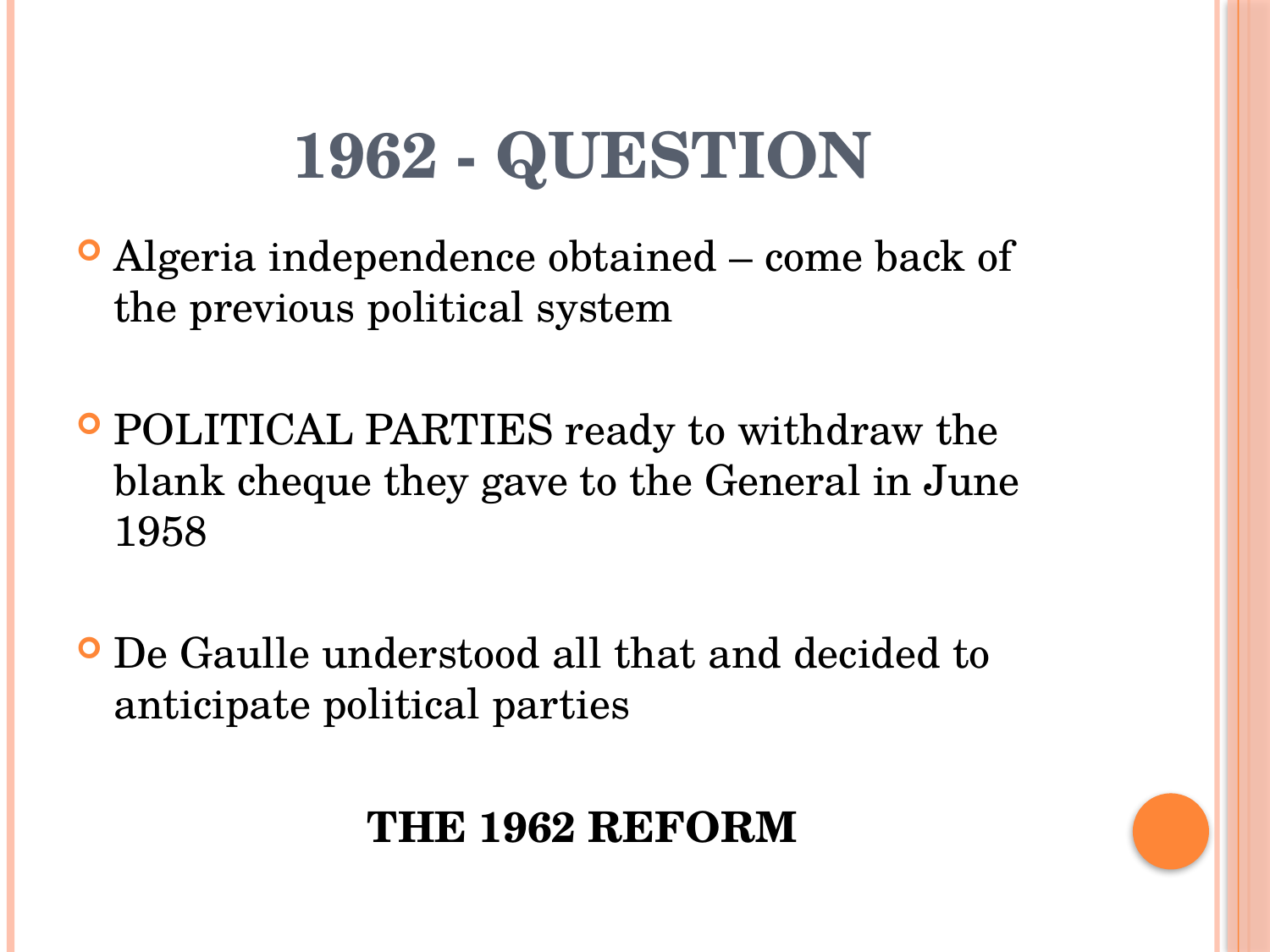

# 1962 - QUESTION
Algeria independence obtained – come back of the previous political system

POLITICAL PARTIES ready to withdraw the blank cheque they gave to the General in June 1958

De Gaulle understood all that and decided to anticipate political parties

THE 1962 REFORM